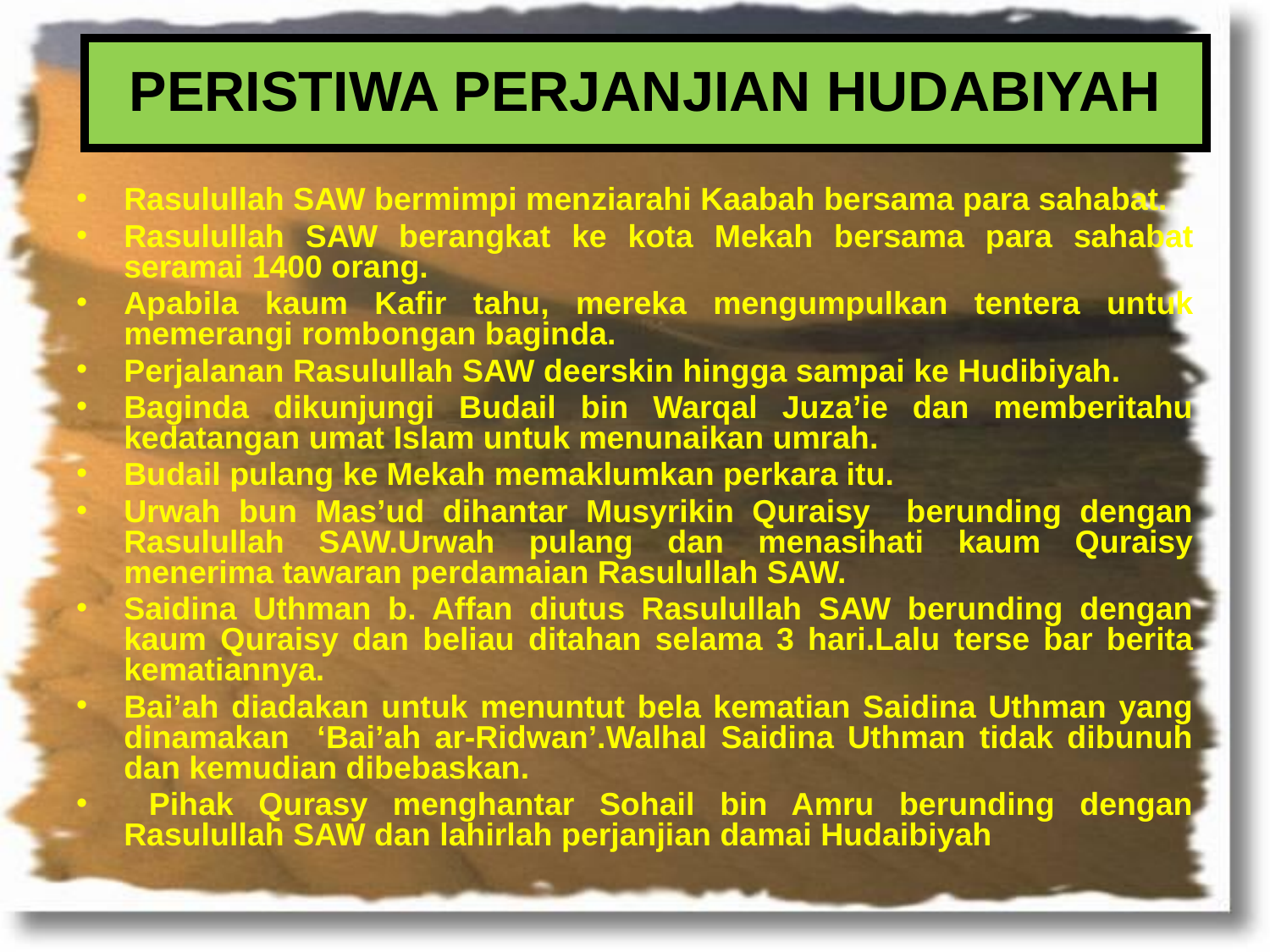

PERISTIWA PERJANJIAN HUDABIYAH
Rasulullah SAW bermimpi menziarahi Kaabah bersama para sahabat.
Rasulullah SAW berangkat ke kota Mekah bersama para sahabat seramai 1400 orang.
Apabila kaum Kafir tahu, mereka mengumpulkan tentera untuk memerangi rombongan baginda.
Perjalanan Rasulullah SAW deerskin hingga sampai ke Hudibiyah.
Baginda dikunjungi Budail bin Warqal Juza’ie dan memberitahu kedatangan umat Islam untuk menunaikan umrah.
Budail pulang ke Mekah memaklumkan perkara itu.
Urwah bun Mas’ud dihantar Musyrikin Quraisy  berunding dengan Rasulullah SAW.Urwah pulang dan menasihati kaum Quraisy menerima tawaran perdamaian Rasulullah SAW.
Saidina Uthman b. Affan diutus Rasulullah SAW berunding dengan kaum Quraisy dan beliau ditahan selama 3 hari.Lalu terse bar berita kematiannya.
Bai’ah diadakan untuk menuntut bela kematian Saidina Uthman yang dinamakan  ‘Bai’ah ar-Ridwan’.Walhal Saidina Uthman tidak dibunuh dan kemudian dibebaskan.
 Pihak Qurasy menghantar Sohail bin Amru berunding dengan Rasulullah SAW dan lahirlah perjanjian damai Hudaibiyah